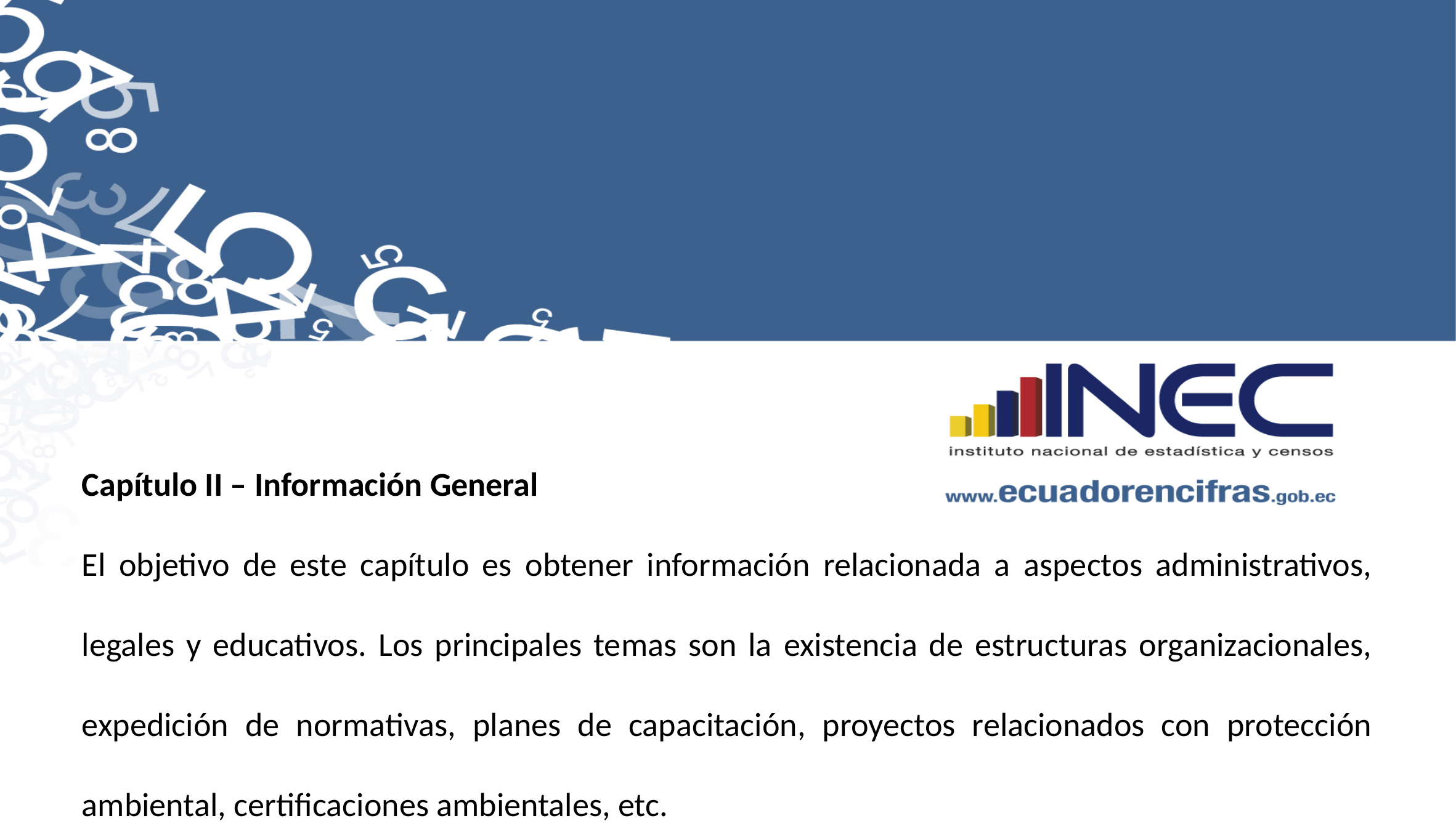

Capítulo II – Información General
El objetivo de este capítulo es obtener información relacionada a aspectos administrativos, legales y educativos. Los principales temas son la existencia de estructuras organizacionales, expedición de normativas, planes de capacitación, proyectos relacionados con protección ambiental, certificaciones ambientales, etc.